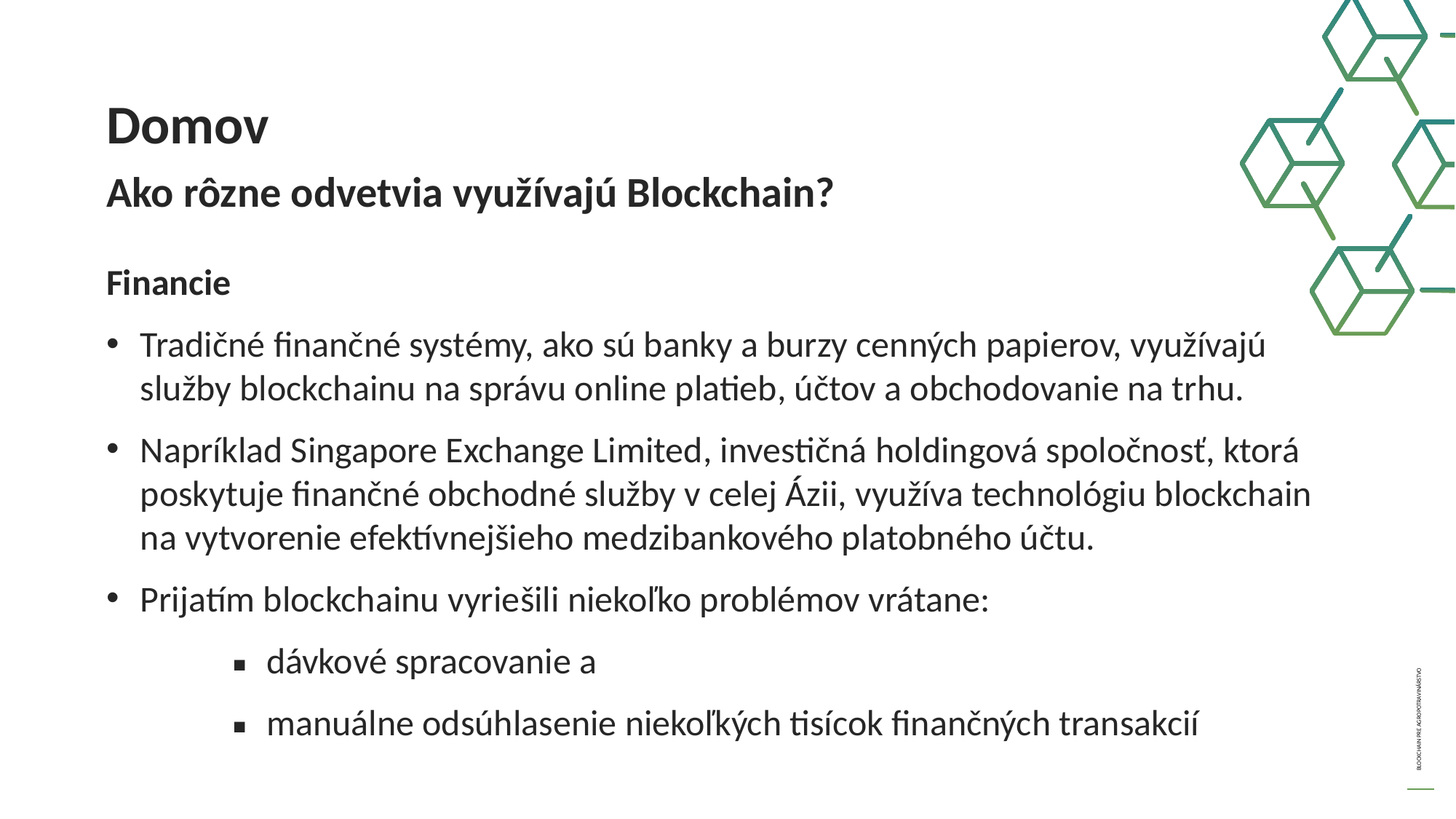

Domov
Ako rôzne odvetvia využívajú Blockchain?
Financie
Tradičné finančné systémy, ako sú banky a burzy cenných papierov, využívajú služby blockchainu na správu online platieb, účtov a obchodovanie na trhu.
Napríklad Singapore Exchange Limited, investičná holdingová spoločnosť, ktorá poskytuje finančné obchodné služby v celej Ázii, využíva technológiu blockchain na vytvorenie efektívnejšieho medzibankového platobného účtu.
Prijatím blockchainu vyriešili niekoľko problémov vrátane:
dávkové spracovanie a
manuálne odsúhlasenie niekoľkých tisícok finančných transakcií